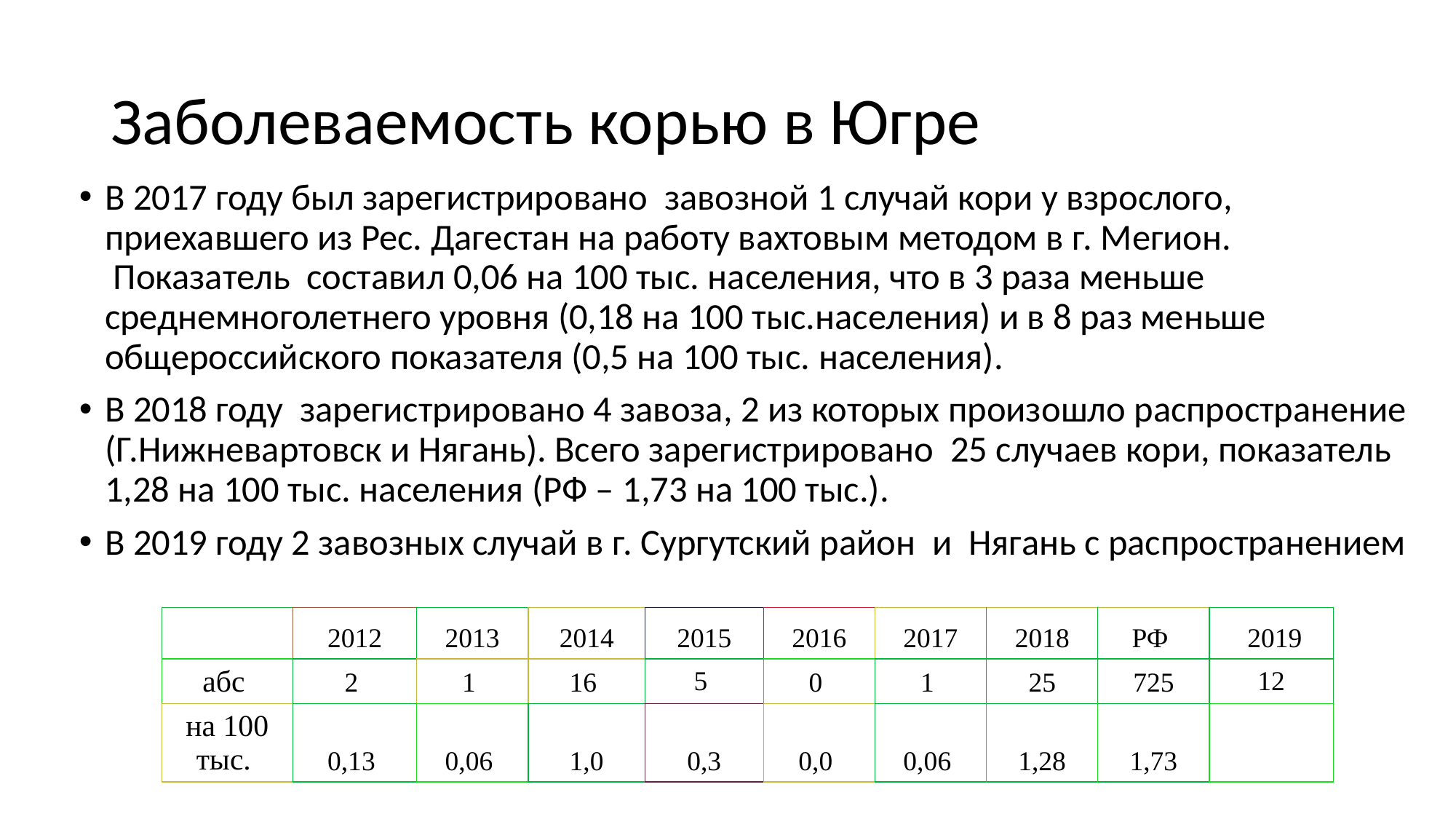

# Заболеваемость корью в Югре
В 2017 году был зарегистрировано  завозной 1 случай кори у взрослого, приехавшего из Рес. Дагестан на работу вахтовым методом в г. Мегион.  Показатель  составил 0,06 на 100 тыс. населения, что в 3 раза меньше среднемноголетнего уровня (0,18 на 100 тыс.населения) и в 8 раз меньше общероссийского показателя (0,5 на 100 тыс. населения).
В 2018 году  зарегистрировано 4 завоза, 2 из которых произошло распространение (Г.Нижневартовск и Нягань). Всего зарегистрировано  25 случаев кори, показатель 1,28 на 100 тыс. населения (РФ – 1,73 на 100 тыс.).
В 2019 году 2 завозных случай в г. Сургутский район  и  Нягань с распространением
|  | 2012 | 2013 | 2014 | 2015 | 2016 | 2017 | 2018 | РФ | 2019 |
| --- | --- | --- | --- | --- | --- | --- | --- | --- | --- |
| абс | 2 | 1 | 16 | 5 | 0 | 1 | 25 | 725 | 12 |
| на 100 тыс. | 0,13 | 0,06 | 1,0 | 0,3 | 0,0 | 0,06 | 1,28 | 1,73 |  |